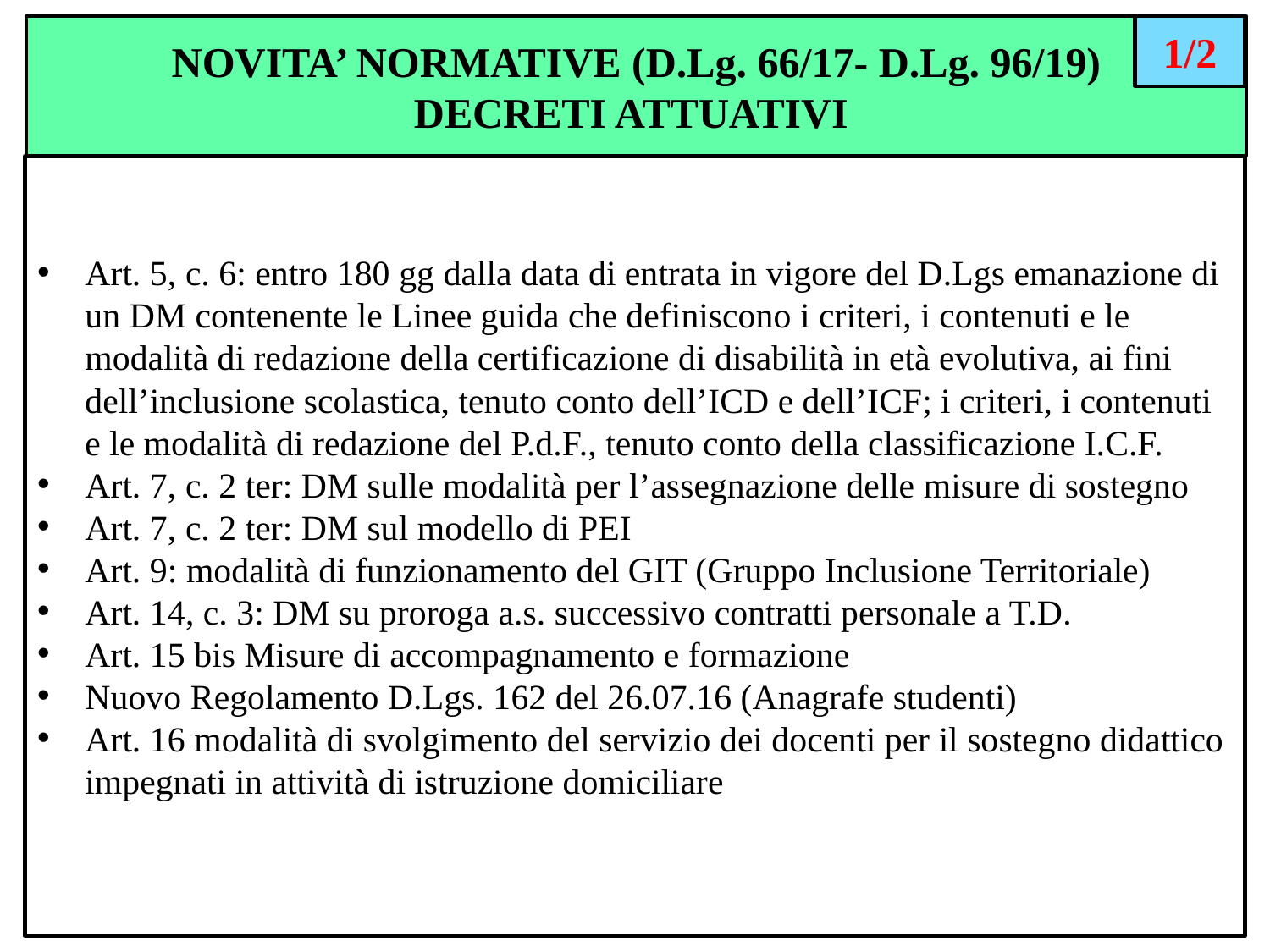

NOVITA’ NORMATIVE (D.Lg. 66/17- D.Lg. 96/19)
DECRETI ATTUATIVI
1/2
Art. 5, c. 6: entro 180 gg dalla data di entrata in vigore del D.Lgs emanazione di un DM contenente le Linee guida che definiscono i criteri, i contenuti e le modalità di redazione della certificazione di disabilità in età evolutiva, ai fini dell’inclusione scolastica, tenuto conto dell’ICD e dell’ICF; i criteri, i contenuti e le modalità di redazione del P.d.F., tenuto conto della classificazione I.C.F.
Art. 7, c. 2 ter: DM sulle modalità per l’assegnazione delle misure di sostegno
Art. 7, c. 2 ter: DM sul modello di PEI
Art. 9: modalità di funzionamento del GIT (Gruppo Inclusione Territoriale)
Art. 14, c. 3: DM su proroga a.s. successivo contratti personale a T.D.
Art. 15 bis Misure di accompagnamento e formazione
Nuovo Regolamento D.Lgs. 162 del 26.07.16 (Anagrafe studenti)
Art. 16 modalità di svolgimento del servizio dei docenti per il sostegno didattico impegnati in attività di istruzione domiciliare